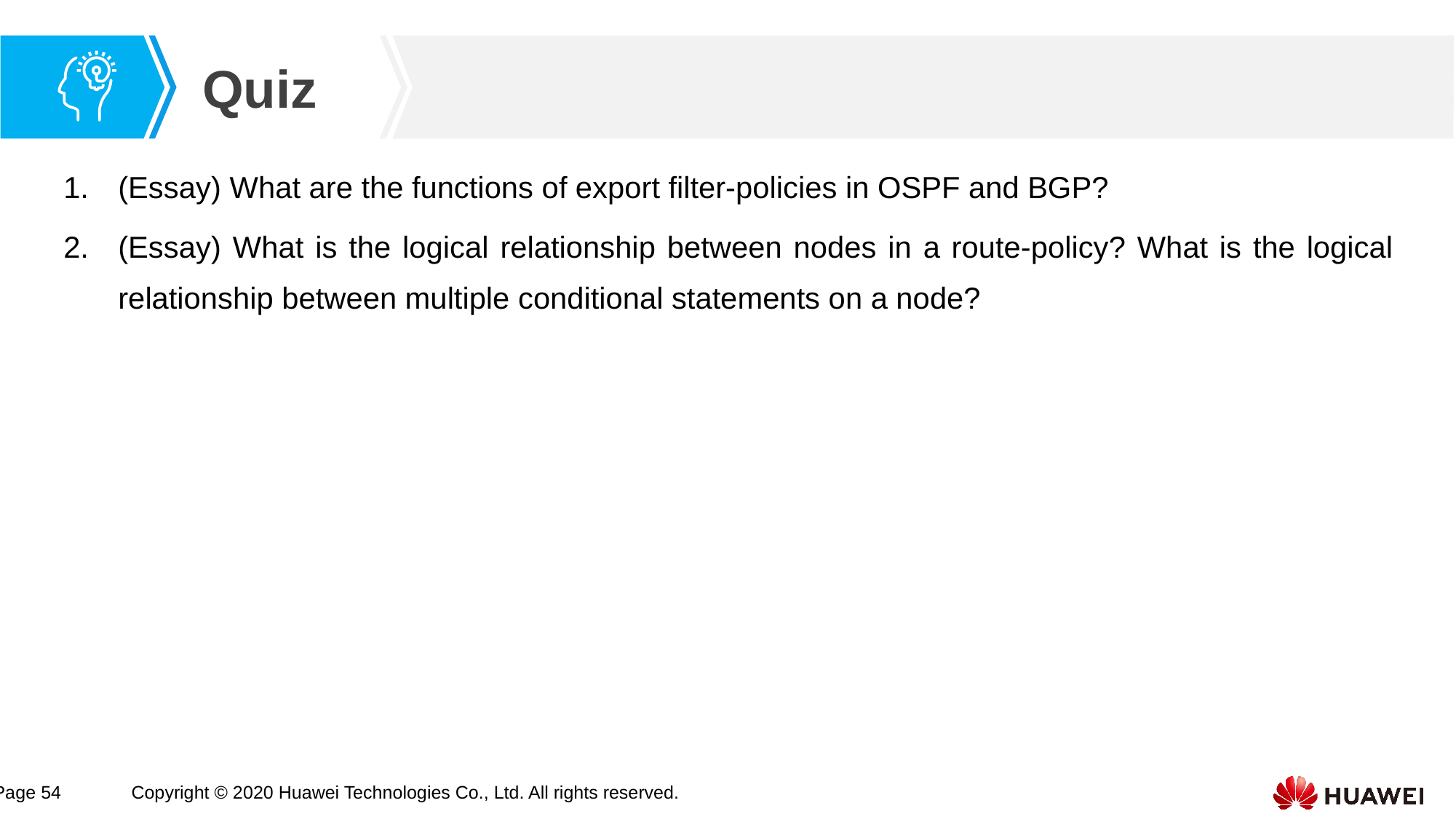

(Essay) What are the functions of export filter-policies in OSPF and BGP?
(Essay) What is the logical relationship between nodes in a route-policy? What is the logical relationship between multiple conditional statements on a node?